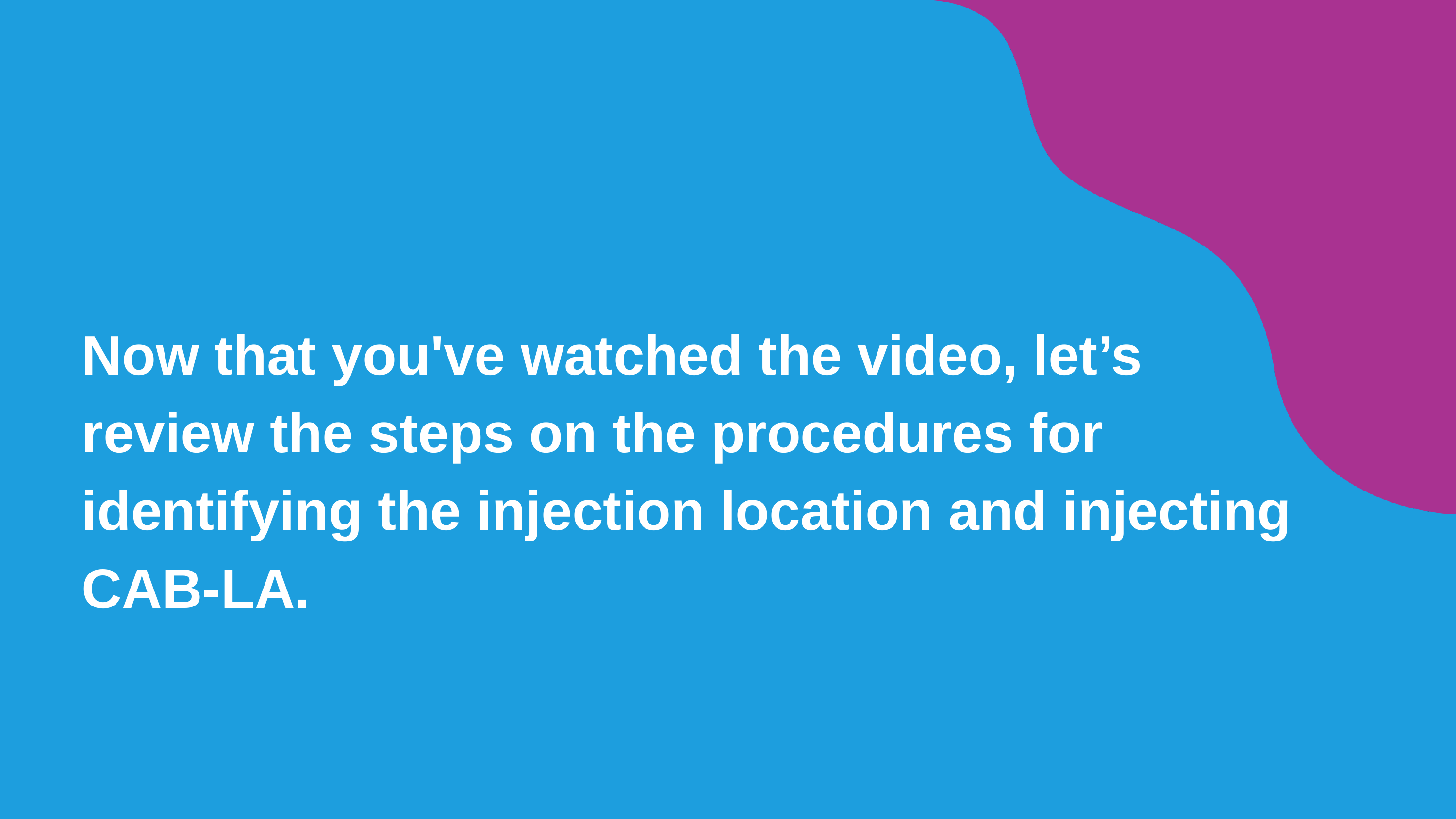

Now that you've watched the video, let’s review the steps on the procedures for identifying the injection location and injecting CAB-LA.